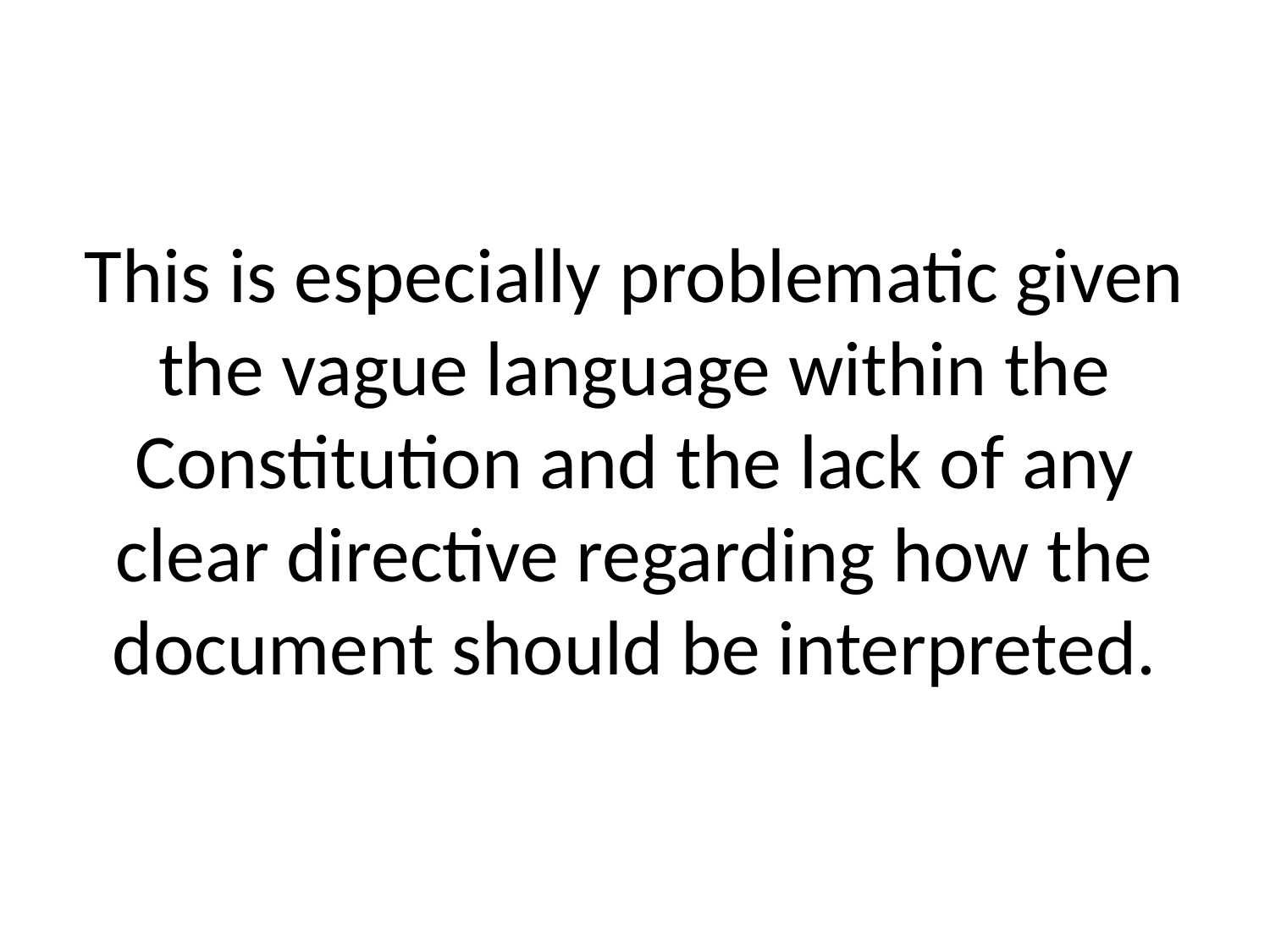

# This is especially problematic given the vague language within the Constitution and the lack of any clear directive regarding how the document should be interpreted.